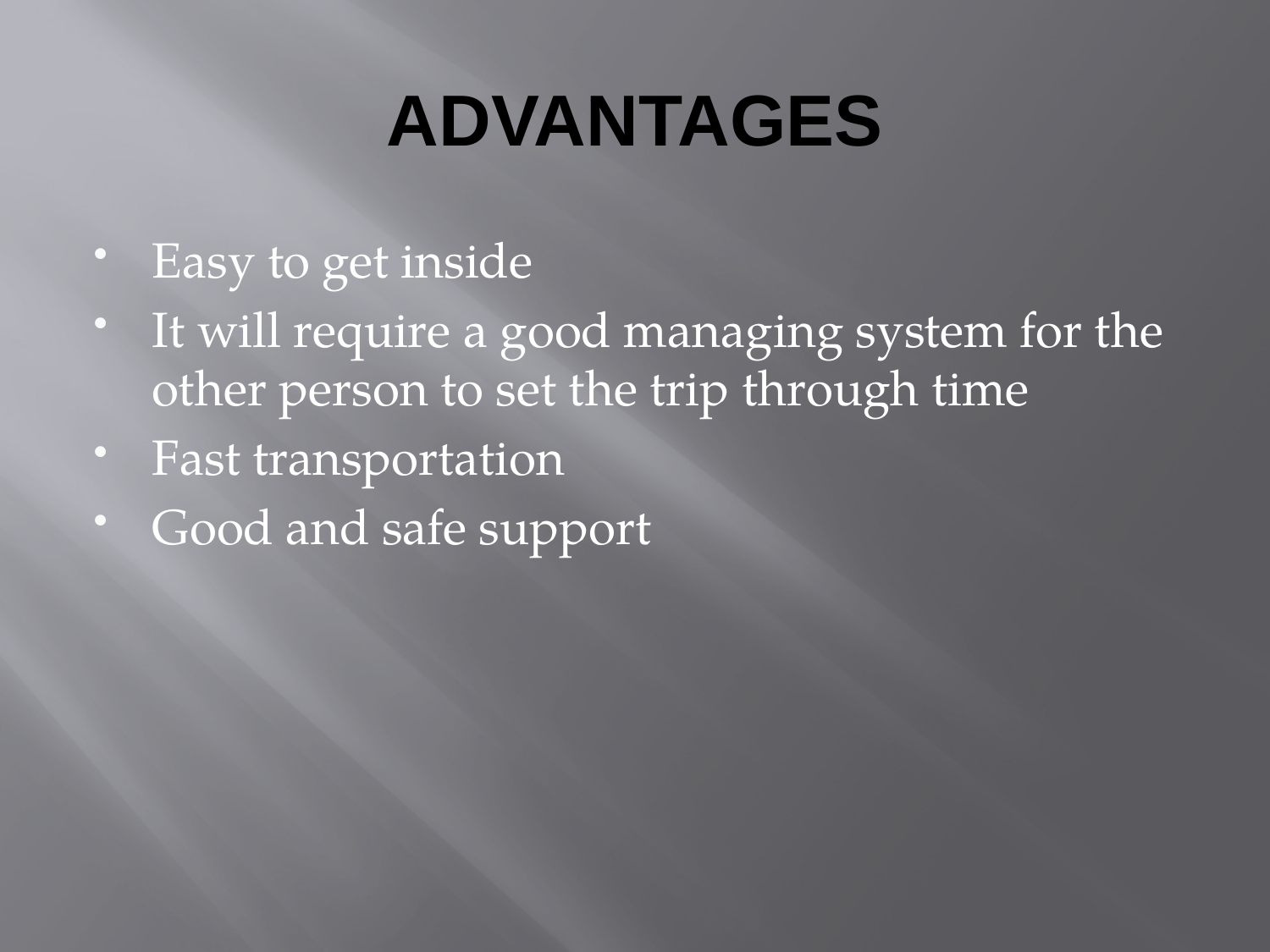

# ADVANTAGES
Easy to get inside
It will require a good managing system for the other person to set the trip through time
Fast transportation
Good and safe support